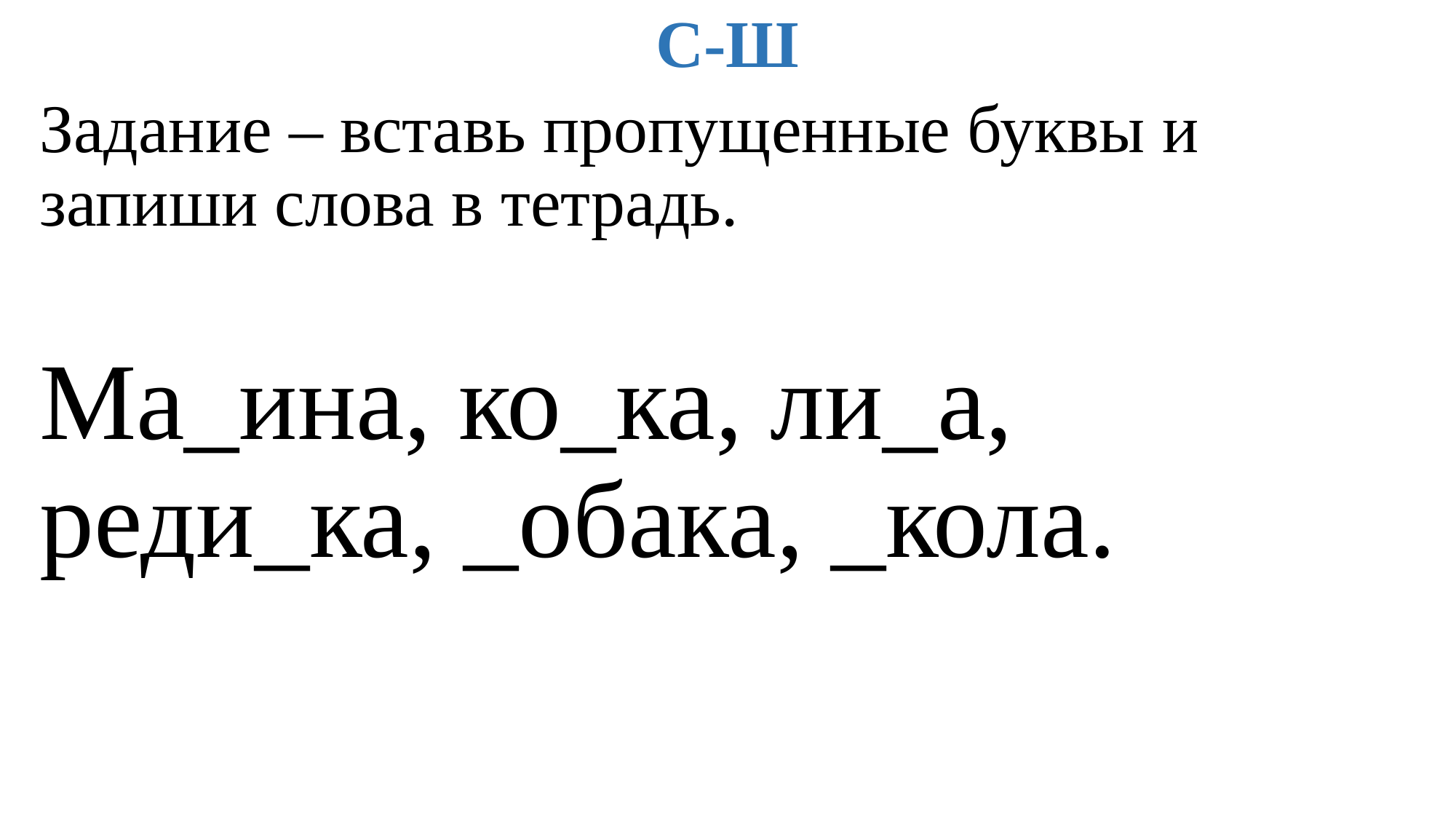

# С-Ш
Задание – вставь пропущенные буквы и запиши слова в тетрадь.

Ма_ина, ко_ка, ли_а, реди_ка, _обака, _кола.